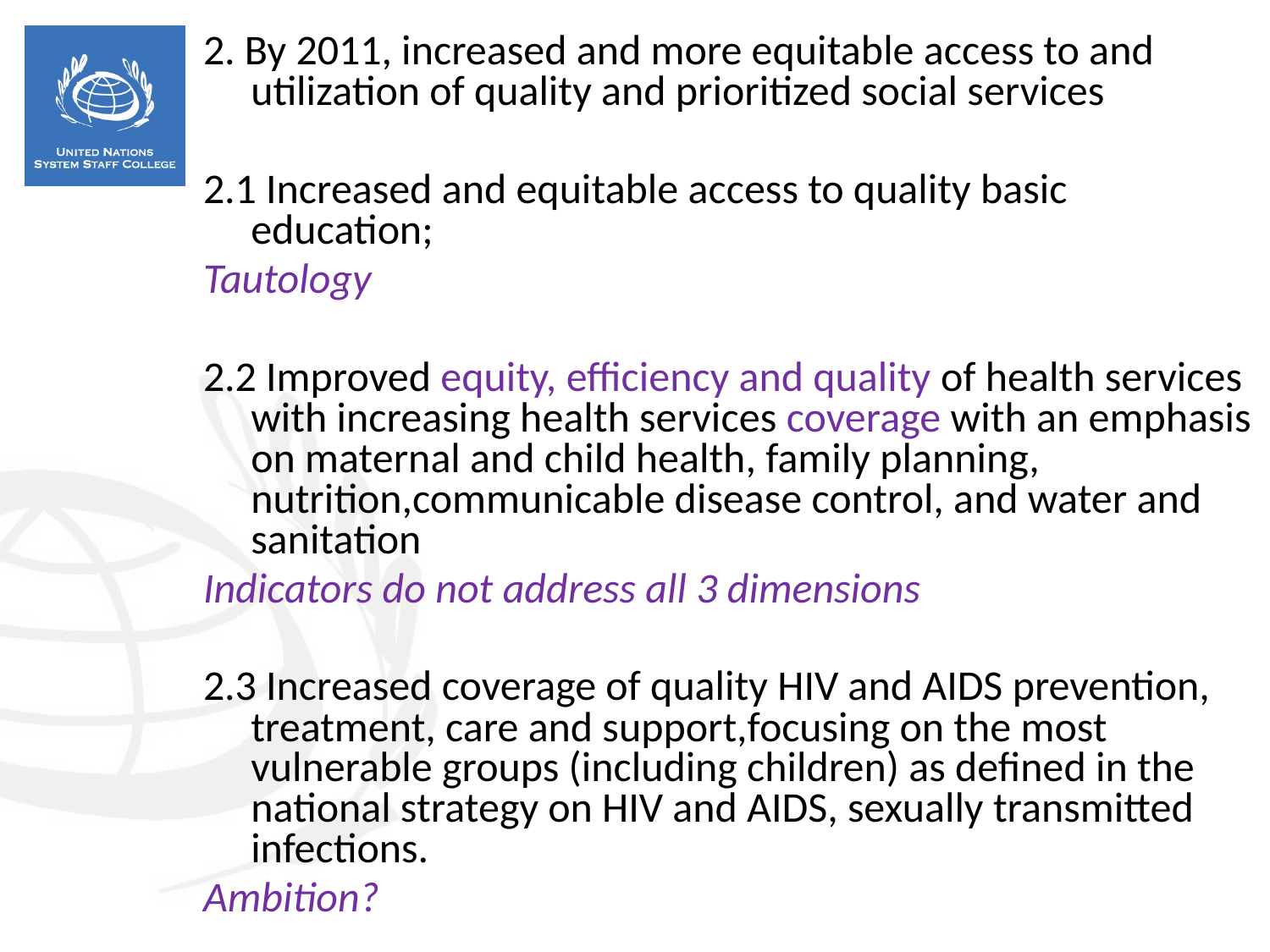

2. By 2011, increased and more equitable access to and utilization of quality and prioritized social services

2.1 Increased and equitable access to quality basic education;
Tautology

2.2 Improved equity, efficiency and quality of health services with increasing health services coverage with an emphasis on maternal and child health, family planning, nutrition,communicable disease control, and water and sanitation
Indicators do not address all 3 dimensions

2.3 Increased coverage of quality HIV and AIDS prevention, treatment, care and support,focusing on the most vulnerable groups (including children) as defined in the national strategy on HIV and AIDS, sexually transmitted infections.
Ambition?